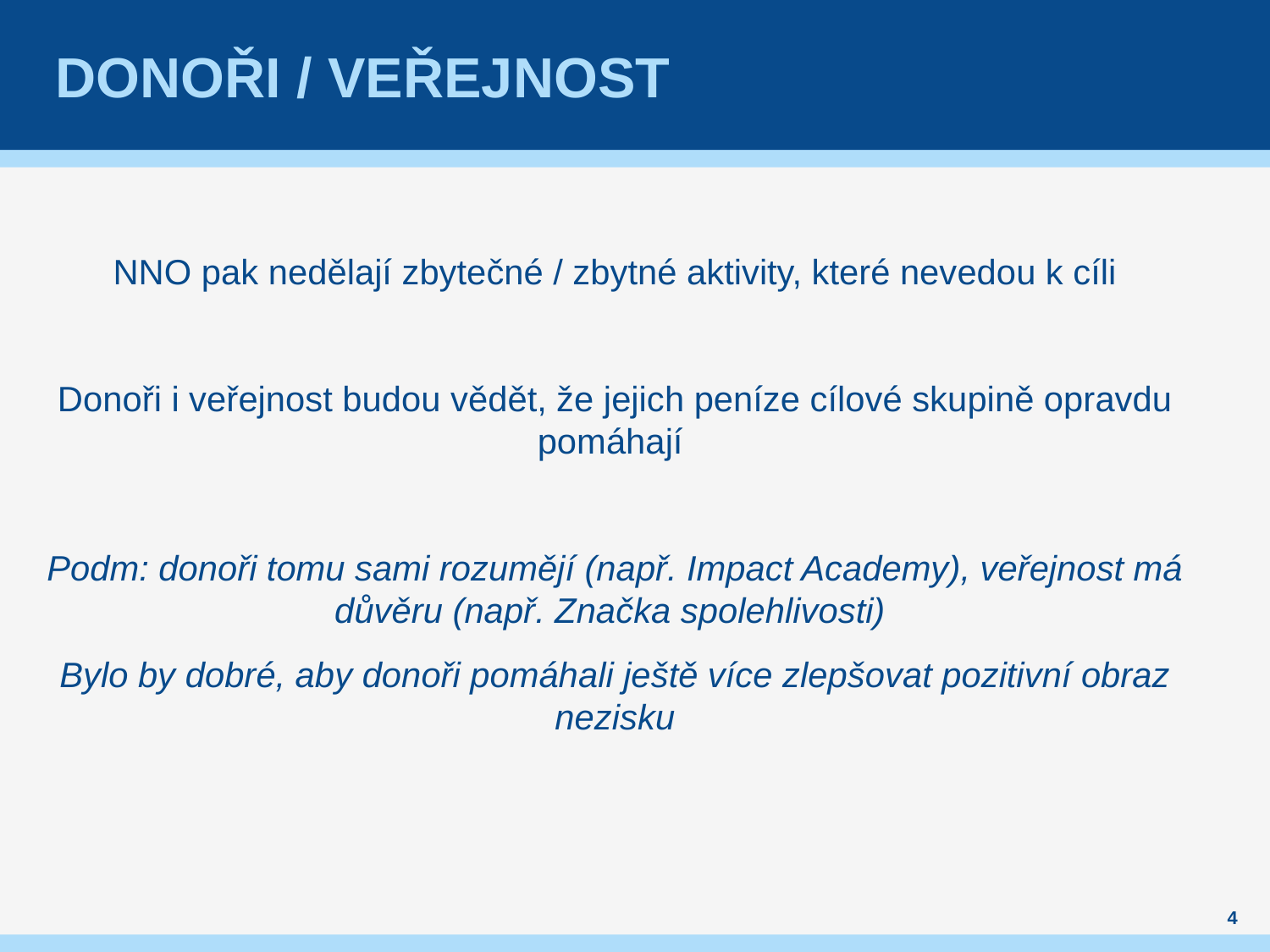

# Donoři / veřejnost

NNO pak nedělají zbytečné / zbytné aktivity, které nevedou k cíli

Donoři i veřejnost budou vědět, že jejich peníze cílové skupině opravdu pomáhají

Podm: donoři tomu sami rozumějí (např. Impact Academy), veřejnost má důvěru (např. Značka spolehlivosti)
Bylo by dobré, aby donoři pomáhali ještě více zlepšovat pozitivní obraz nezisku

4